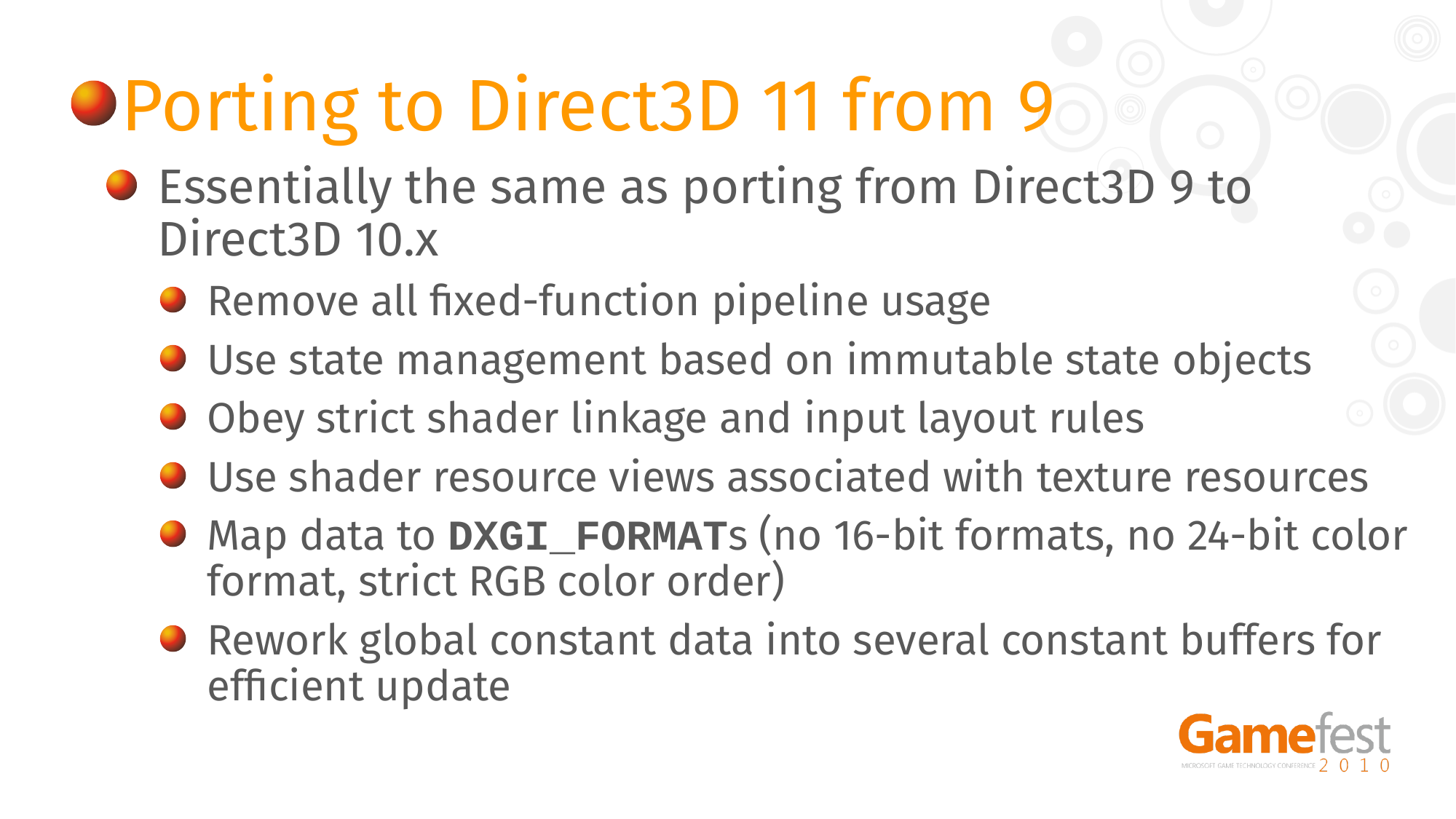

Porting to Direct3D 11 from 9
Essentially the same as porting from Direct3D 9 to Direct3D 10.x
Remove all fixed-function pipeline usage
Use state management based on immutable state objects
Obey strict shader linkage and input layout rules
Use shader resource views associated with texture resources
Map data to DXGI_FORMATs (no 16-bit formats, no 24-bit color format, strict RGB color order)
Rework global constant data into several constant buffers for efficient update